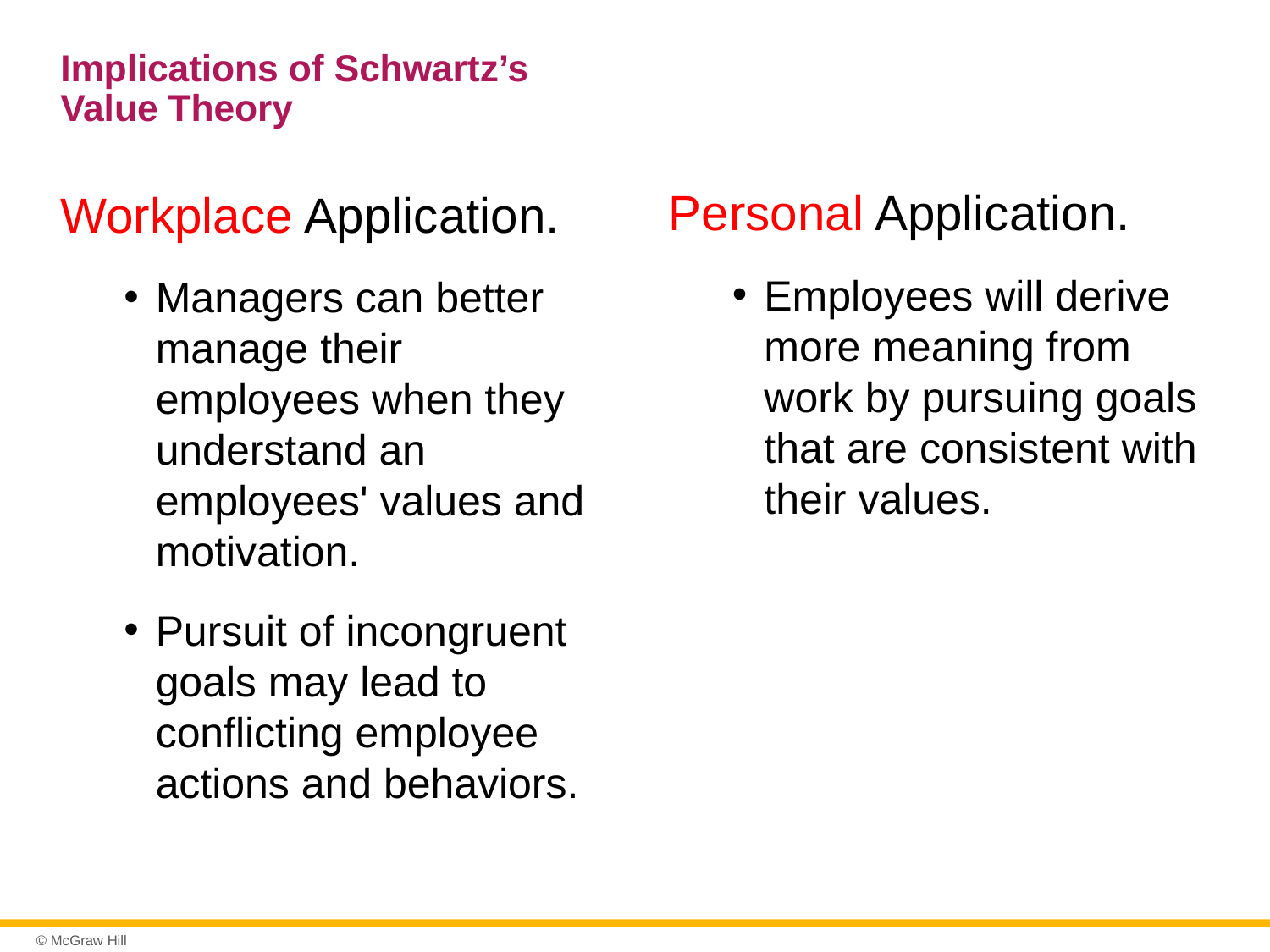

# Implications of Schwartz’s Value Theory
Personal Application.
Employees will derive more meaning from work by pursuing goals that are consistent with their values.

Workplace Application.
Managers can better manage their employees when they understand an employees' values and motivation.
Pursuit of incongruent goals may lead to conflicting employee actions and behaviors.